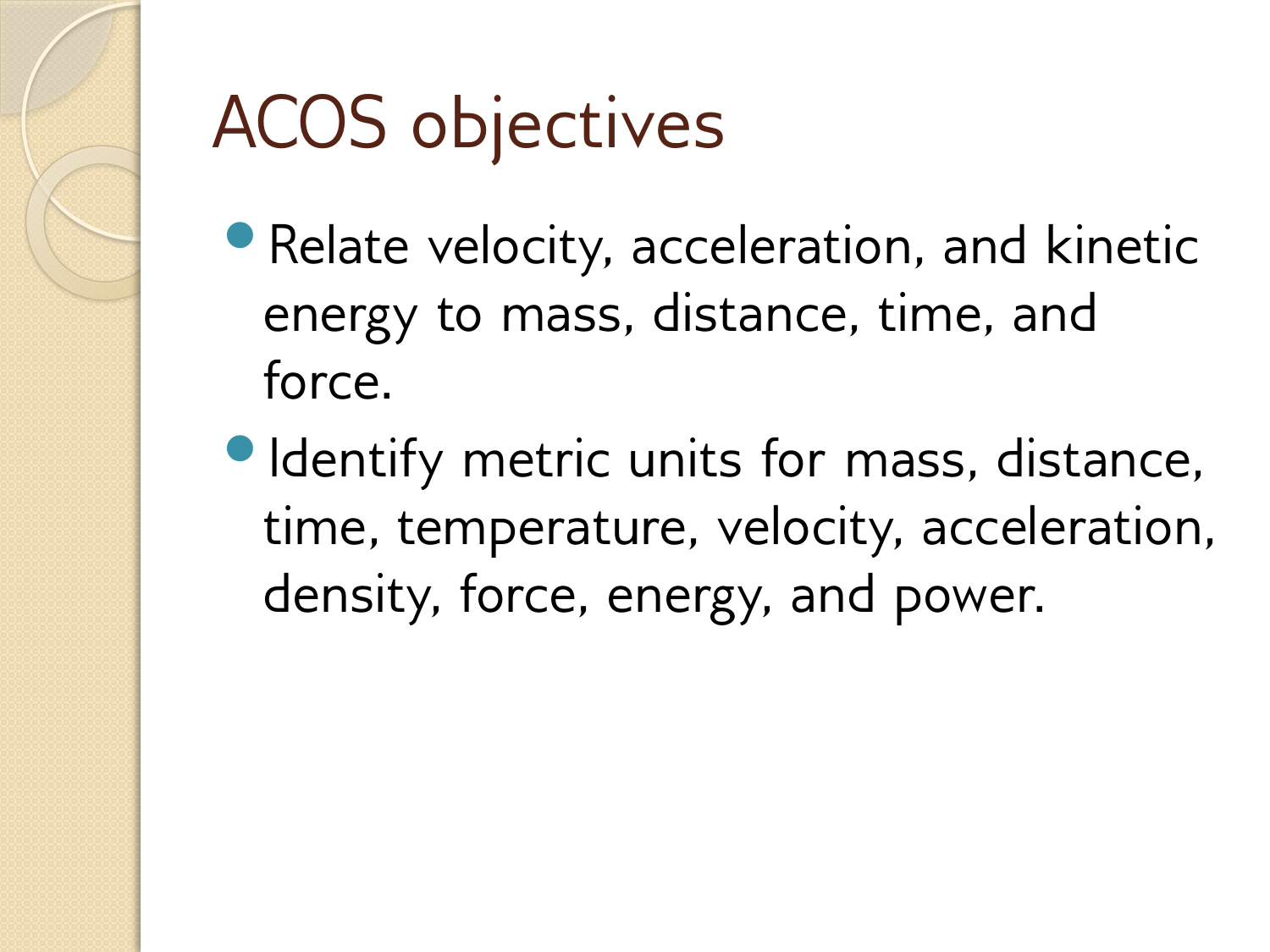

# ACOS objectives
Relate velocity, acceleration, and kinetic energy to mass, distance, time, and force.
Identify metric units for mass, distance, time, temperature, velocity, acceleration, density, force, energy, and power.